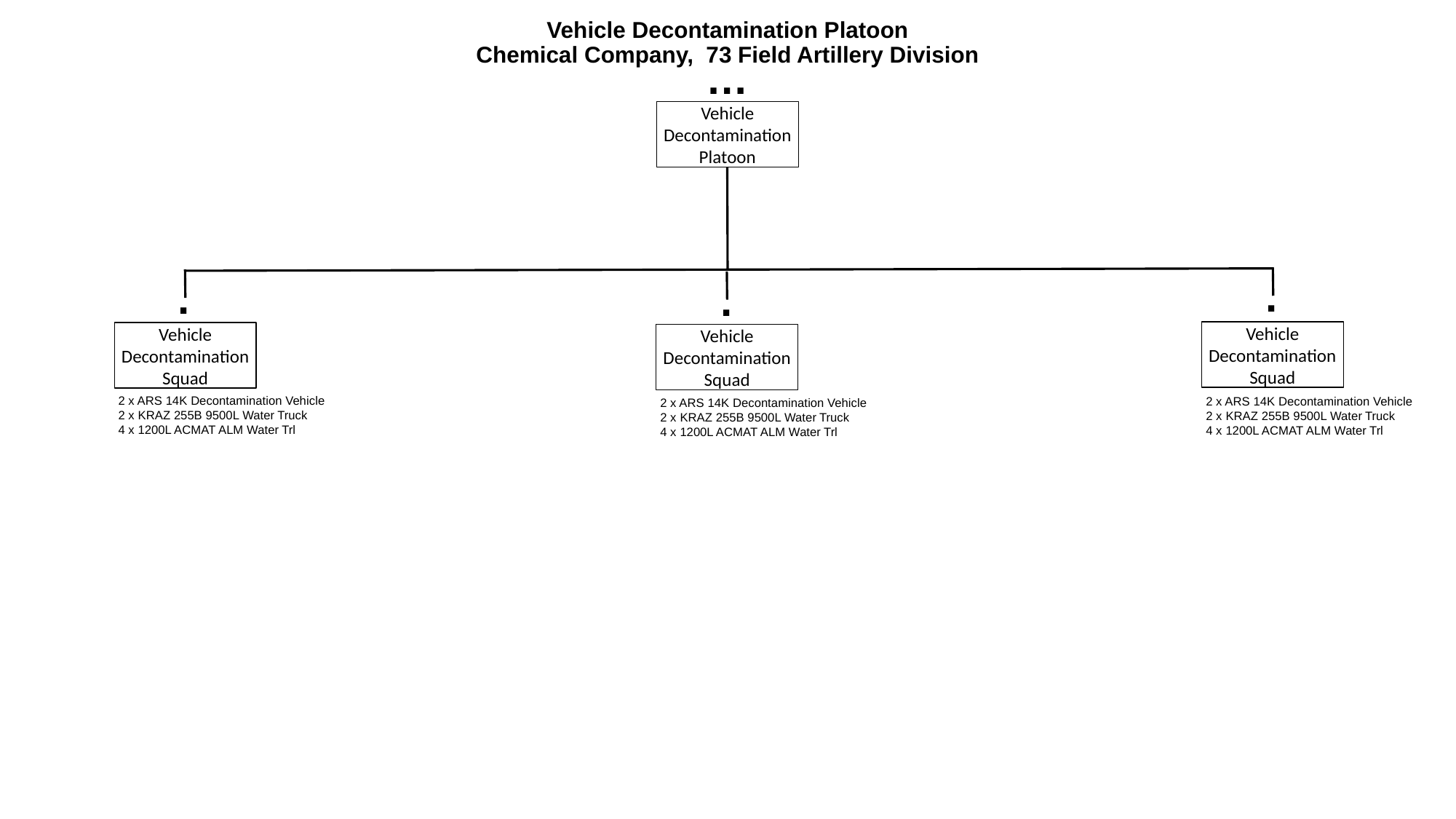

# Vehicle Decontamination Platoon Chemical Company,  73 Field Artillery Division
…
Vehicle Decontamination Platoon
.
.
.
Vehicle Decontamination
Squad
Vehicle Decontamination
Squad
Vehicle Decontamination
Squad
2 x ARS 14K Decontamination Vehicle
2 x KRAZ 255B 9500L Water Truck
4 x 1200L ACMAT ALM Water Trl
2 x ARS 14K Decontamination Vehicle
2 x KRAZ 255B 9500L Water Truck
4 x 1200L ACMAT ALM Water Trl
2 x ARS 14K Decontamination Vehicle
2 x KRAZ 255B 9500L Water Truck
4 x 1200L ACMAT ALM Water Trl